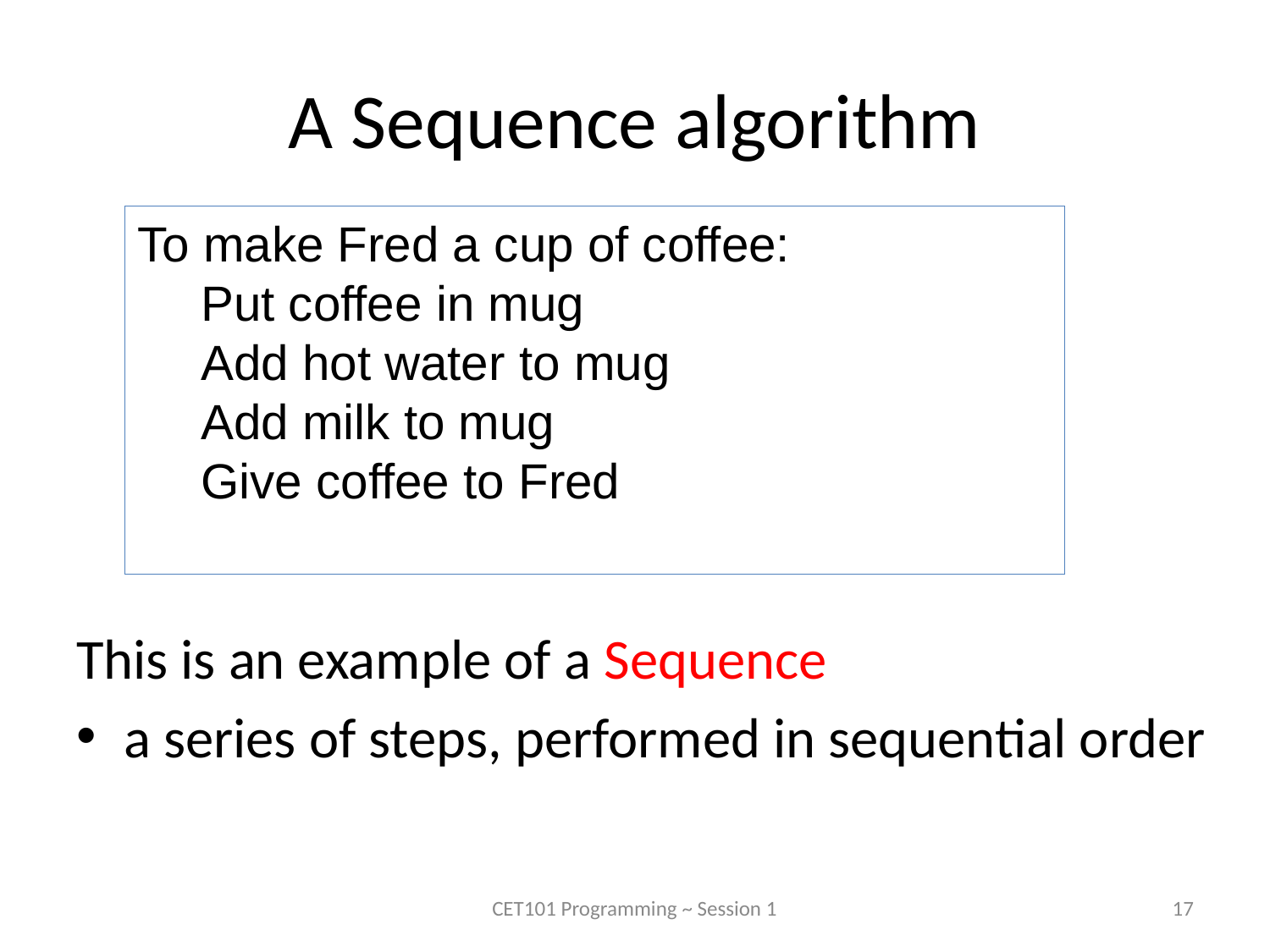

# A Sequence algorithm
To make Fred a cup of coffee:
Put coffee in mug
Add hot water to mug
Add milk to mug
Give coffee to Fred

This is an example of a Sequence
a series of steps, performed in sequential order

CET101 Programming ~ Session 1
17